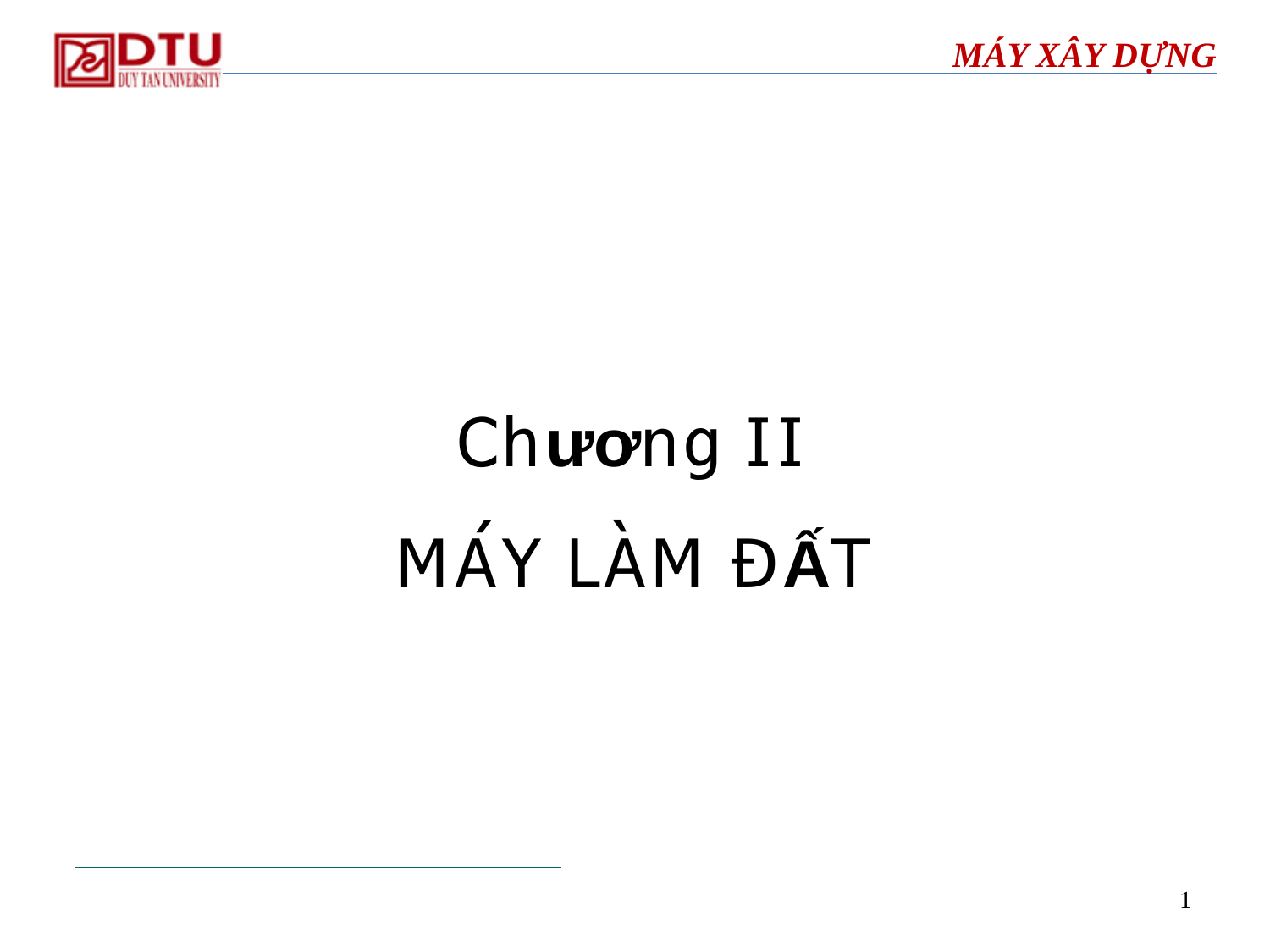

# MÁY XÂY DỰNG
Chương II
MÁY LÀM ĐẤT

1